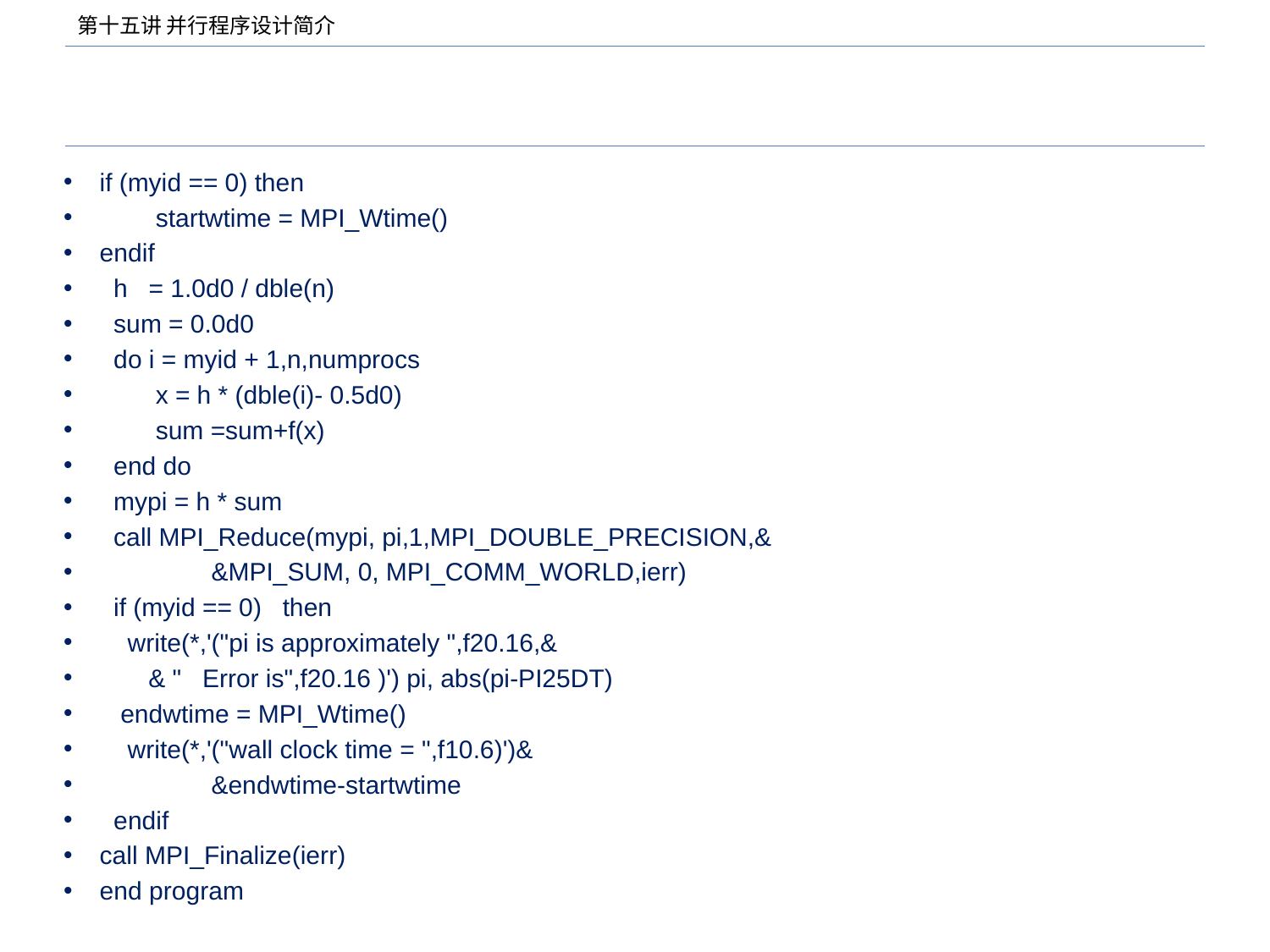

#
if (myid == 0) then
        startwtime = MPI_Wtime()
endif
  h   = 1.0d0 / dble(n)
  sum = 0.0d0
  do i = myid + 1,n,numprocs
        x = h * (dble(i)- 0.5d0)
        sum =sum+f(x)
  end do
  mypi = h * sum
  call MPI_Reduce(mypi, pi,1,MPI_DOUBLE_PRECISION,&
                &MPI_SUM, 0, MPI_COMM_WORLD,ierr)
  if (myid == 0)   then
    write(*,'("pi is approximately ",f20.16,&
       & "   Error is",f20.16 )') pi, abs(pi-PI25DT)
   endwtime = MPI_Wtime()
    write(*,'("wall clock time = ",f10.6)')&
                &endwtime-startwtime
  endif
call MPI_Finalize(ierr)
end program